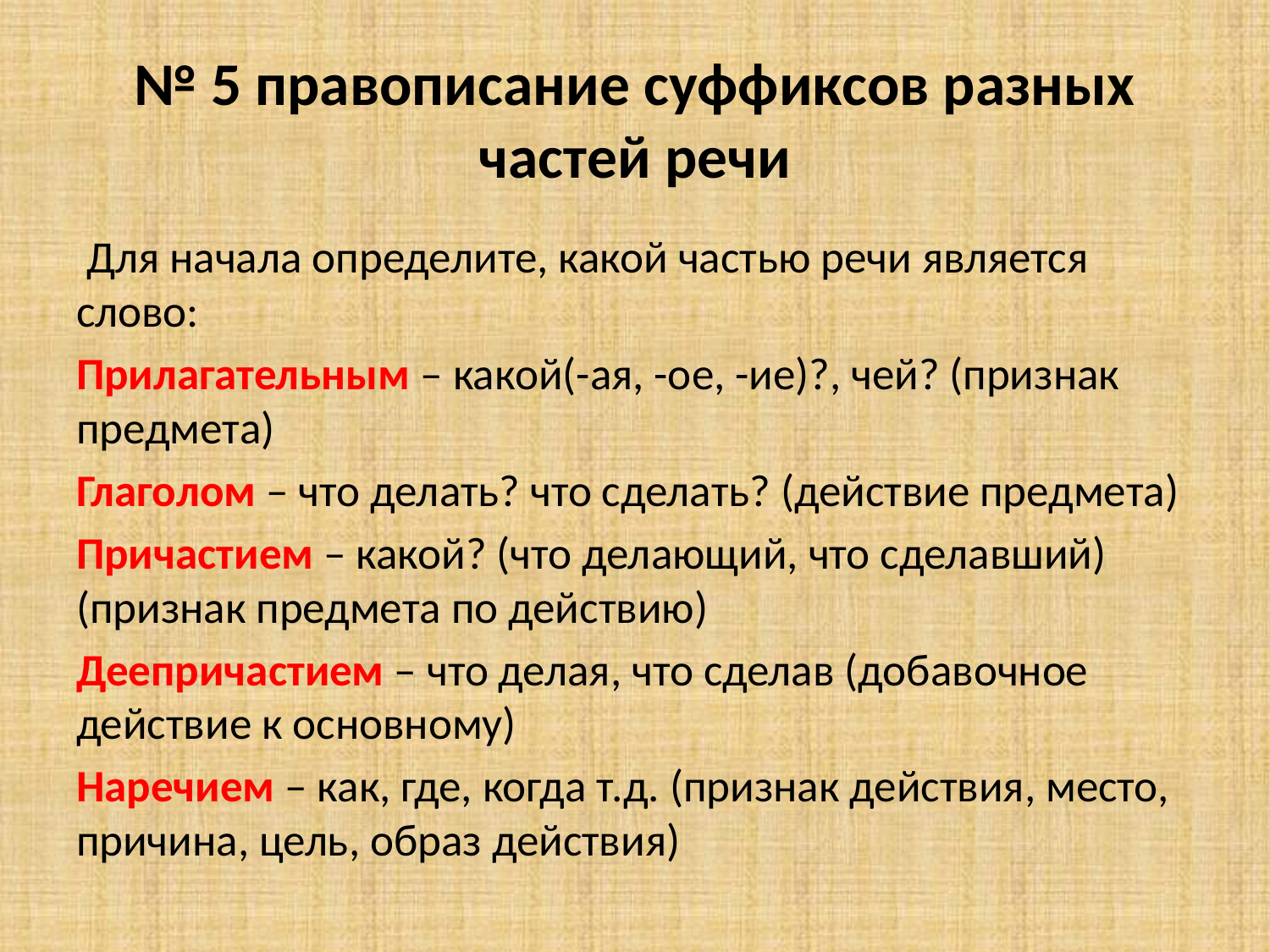

# № 5 правописание суффиксов разных частей речи
 Для начала определите, какой частью речи является слово:
Прилагательным – какой(-ая, -ое, -ие)?, чей? (признак предмета)
Глаголом – что делать? что сделать? (действие предмета)
Причастием – какой? (что делающий, что сделавший) (признак предмета по действию)
Деепричастием – что делая, что сделав (добавочное действие к основному)
Наречием – как, где, когда т.д. (признак действия, место, причина, цель, образ действия)